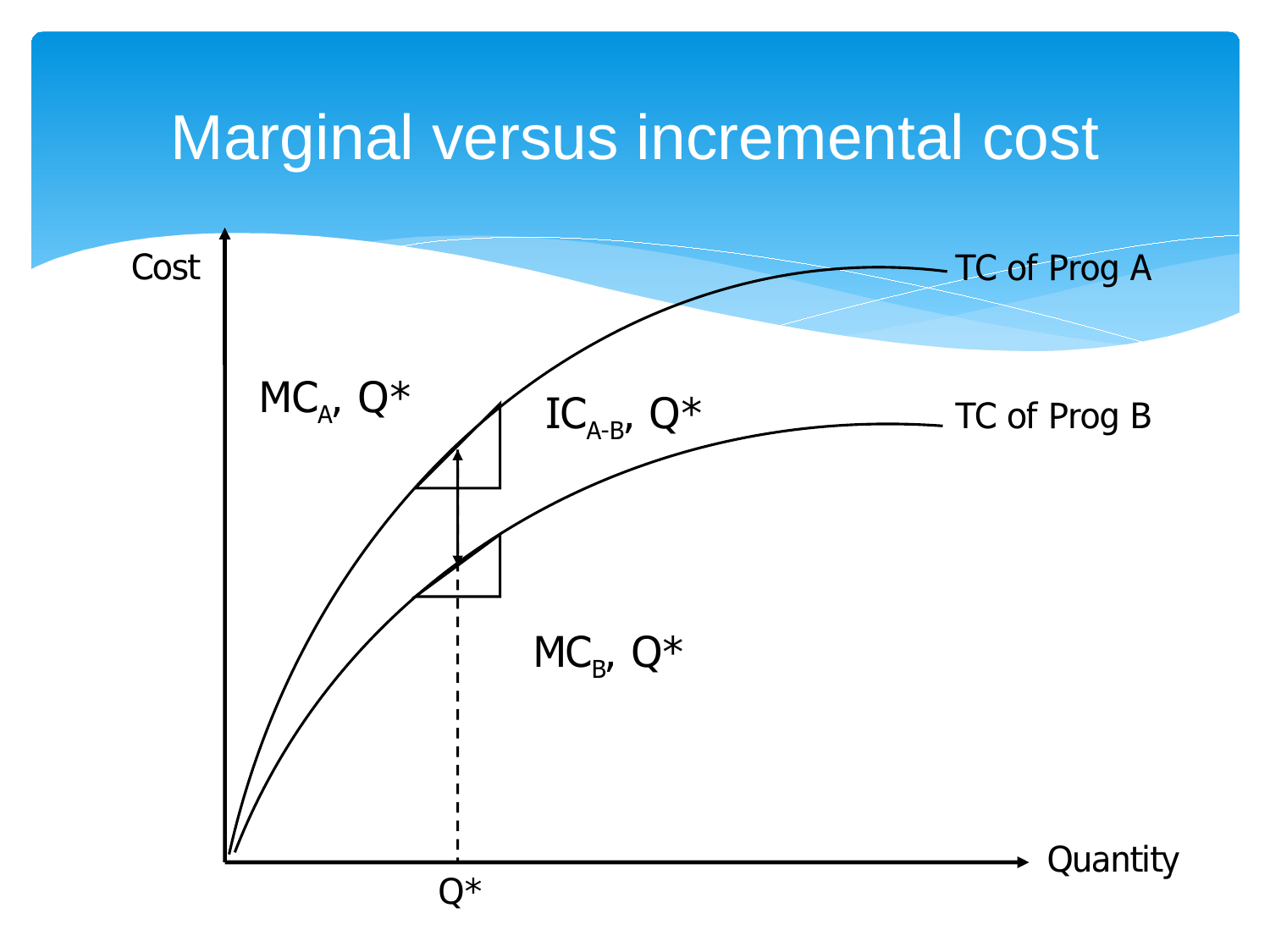

# Marginal versus incremental cost
TC of Prog A

Cost

MCA, Q*

TC of Prog B
ICA-B, Q*

Q*

MCB, Q*
Quantity